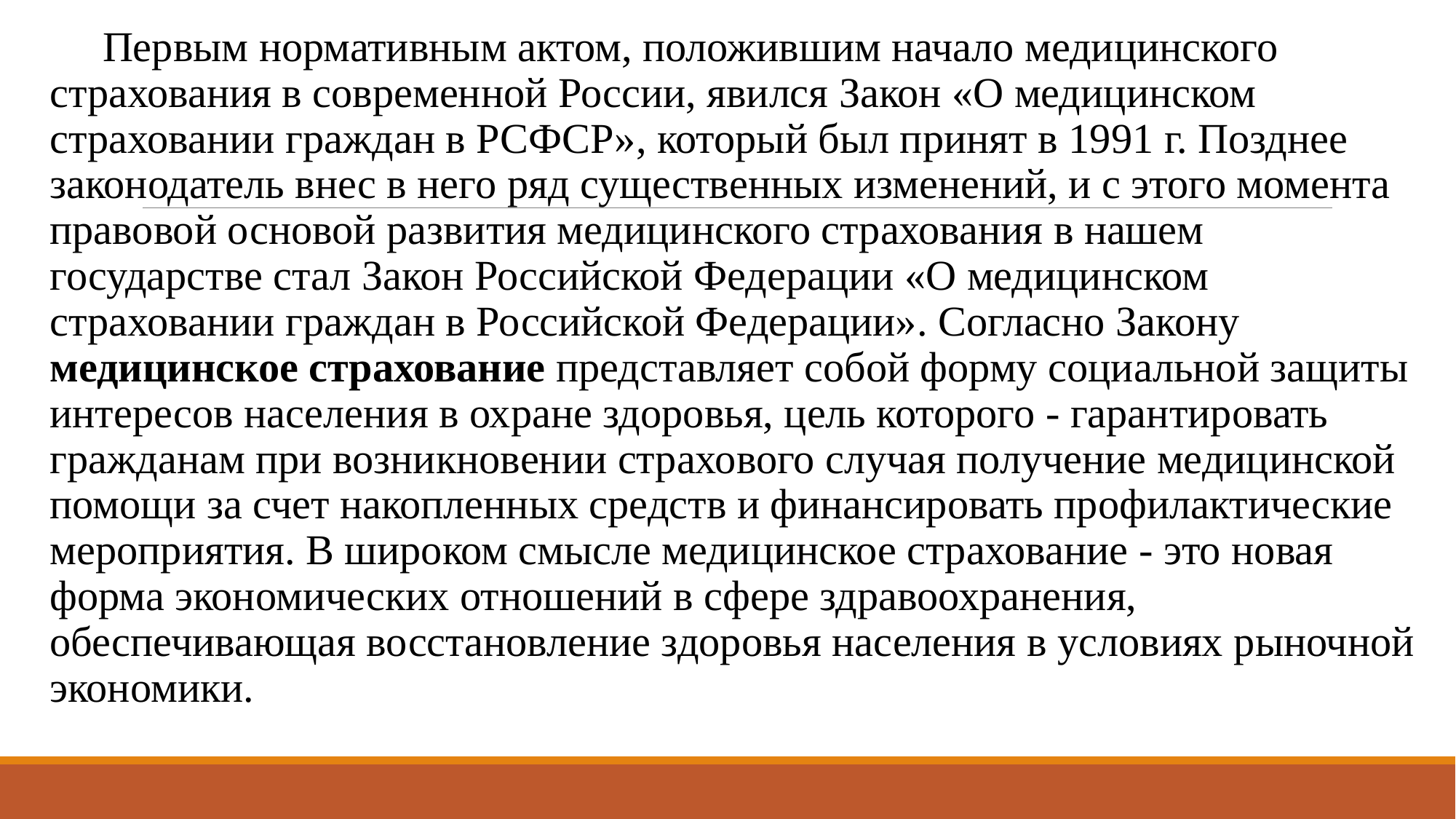

Первым нормативным актом, положившим начало медицинского страхования в современной России, явился Закон «О медицинском страховании граждан в РСФСР», который был принят в 1991 г. Позднее законодатель внес в него ряд существенных изменений, и с этого момента правовой основой развития медицинского страхования в нашем государстве стал Закон Российской Федерации «О медицинском страховании граждан в Российской Федерации». Согласно Закону медицинское страхование представляет собой форму социальной защиты интересов населения в охране здоровья, цель которого - гарантировать гражданам при возникновении страхового случая получение медицинской помощи за счет накопленных средств и финансировать профилактические мероприятия. В широком смысле медицинское страхование - это новая форма экономических отношений в сфере здравоохранения, обеспечивающая восстановление здоровья населения в условиях рыночной экономики.